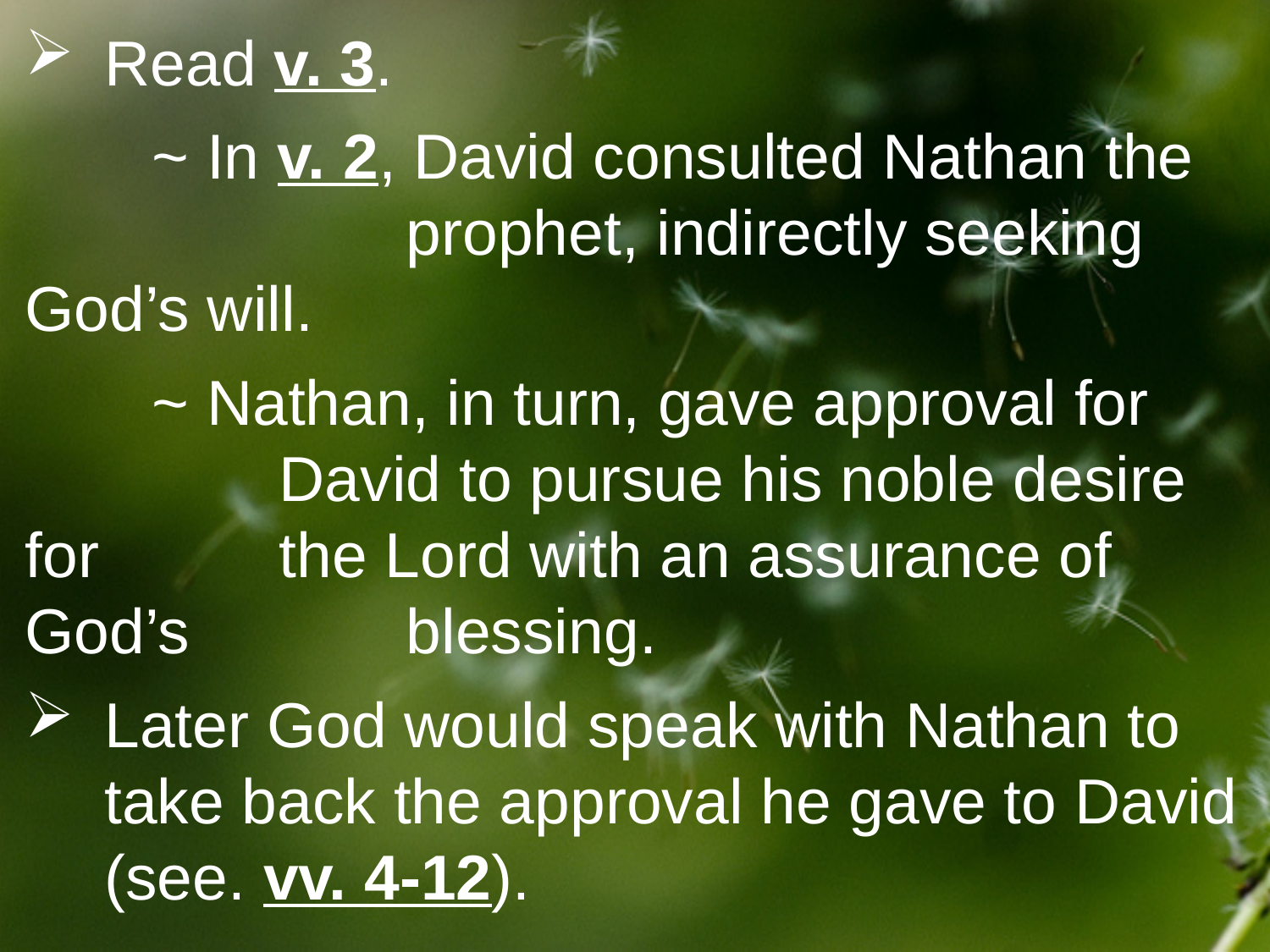

Read v. 3.
	~ In v. 2, David consulted Nathan the 			prophet, indirectly seeking God’s will.
	~ Nathan, in turn, gave approval for 			David to pursue his noble desire for 		the Lord with an assurance of God’s 		blessing.
Later God would speak with Nathan to take back the approval he gave to David (see. vv. 4-12).